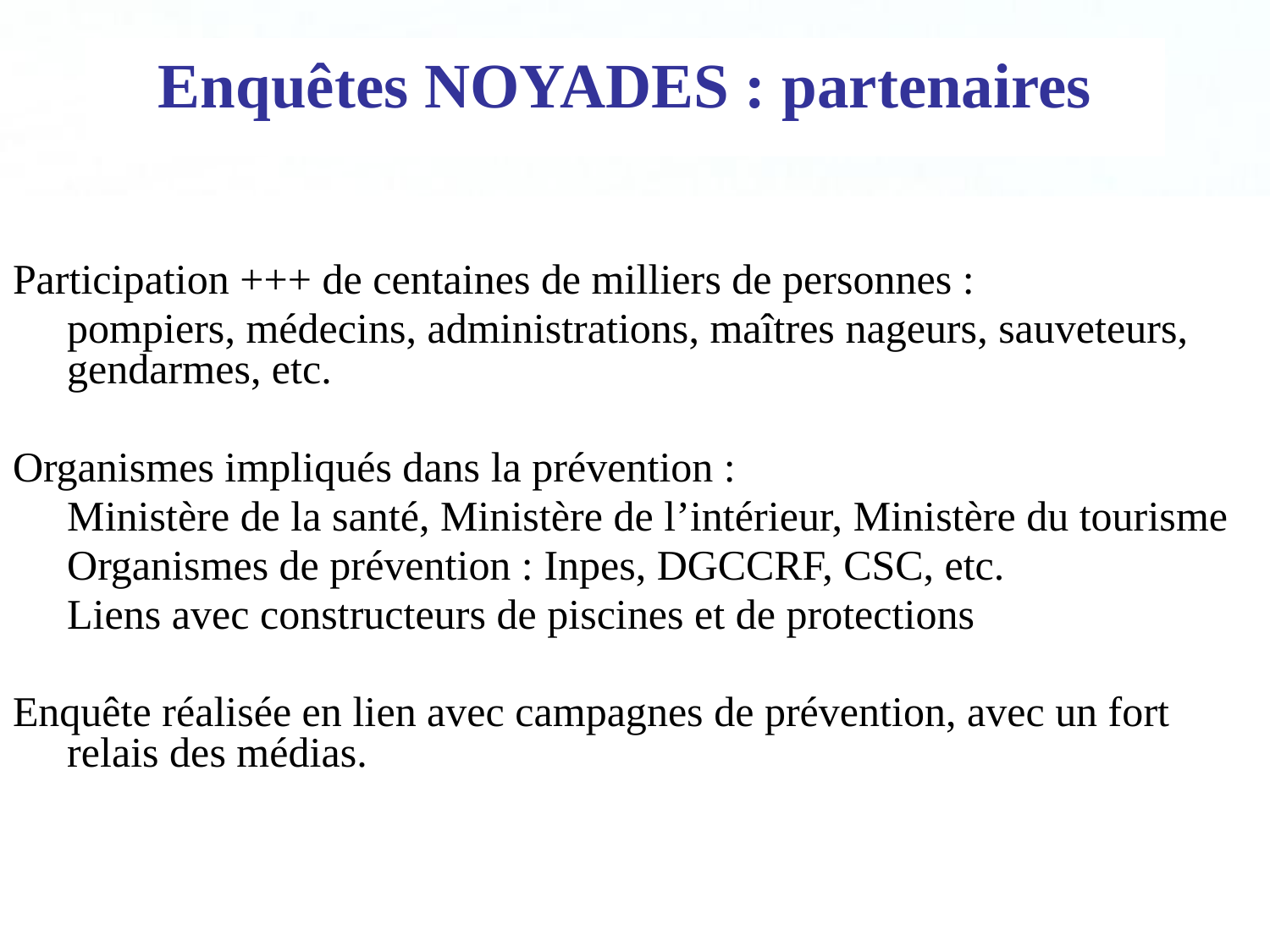

# Enquêtes NOYADES : partenaires

Participation +++ de centaines de milliers de personnes :
	pompiers, médecins, administrations, maîtres nageurs, sauveteurs, gendarmes, etc.

Organismes impliqués dans la prévention :
	Ministère de la santé, Ministère de l’intérieur, Ministère du tourisme
	Organismes de prévention : Inpes, DGCCRF, CSC, etc.
	Liens avec constructeurs de piscines et de protections

Enquête réalisée en lien avec campagnes de prévention, avec un fort relais des médias.